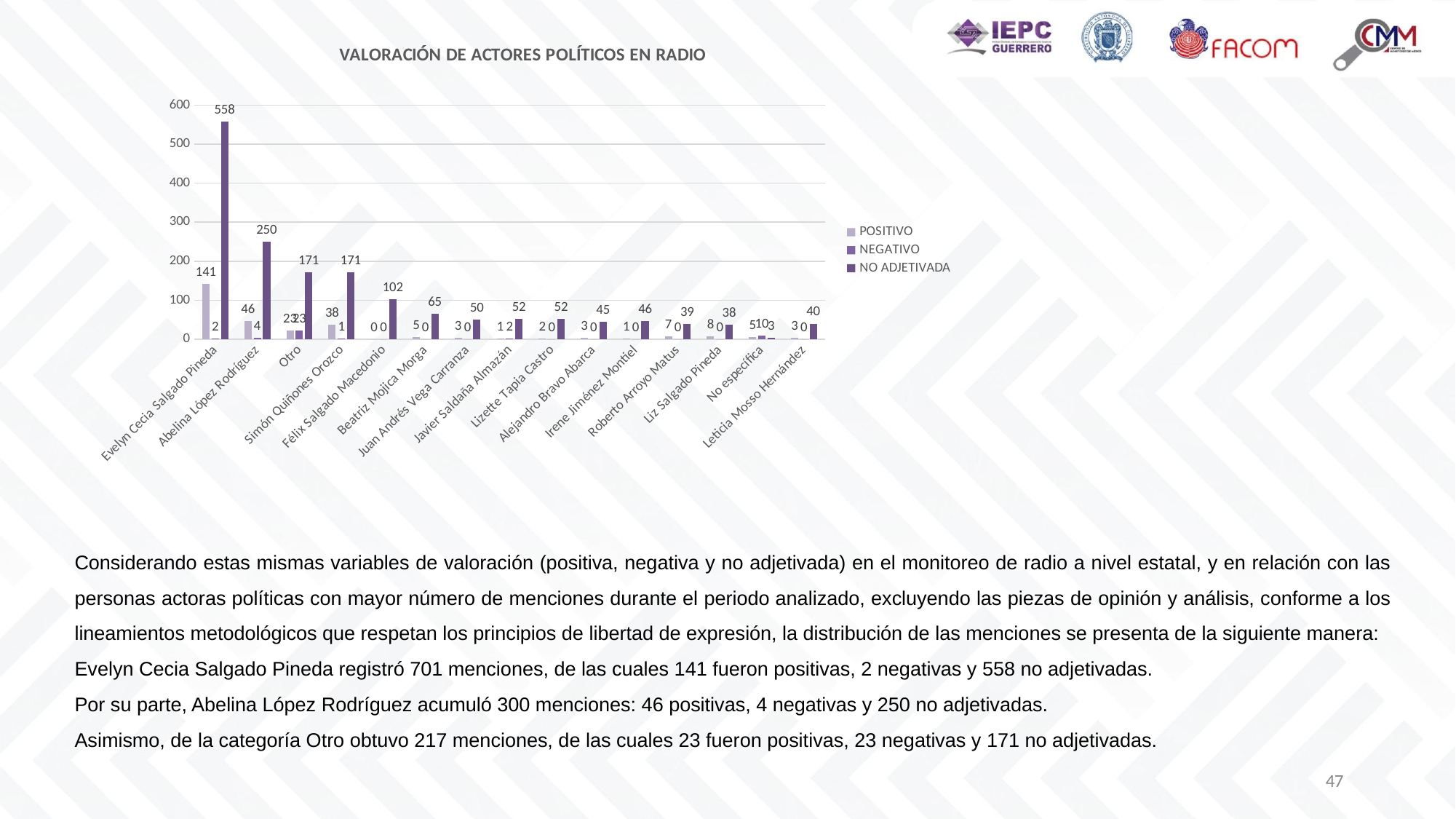

### Chart: VALORACIÓN DE ACTORES POLÍTICOS EN RADIO

| Category | POSITIVO | NEGATIVO | NO ADJETIVADA |
|---|---|---|---|
| Evelyn Cecia Salgado Pineda | 141.0 | 2.0 | 558.0 |
| Abelina López Rodríguez | 46.0 | 4.0 | 250.0 |
| Otro | 23.0 | 23.0 | 171.0 |
| Simón Quiñones Orozco | 38.0 | 1.0 | 171.0 |
| Félix Salgado Macedonio | 0.0 | 0.0 | 102.0 |
| Beatriz Mojica Morga | 5.0 | 0.0 | 65.0 |
| Juan Andrés Vega Carranza | 3.0 | 0.0 | 50.0 |
| Javier Saldaña Almazán | 1.0 | 2.0 | 52.0 |
| Lizette Tapia Castro | 2.0 | 0.0 | 52.0 |
| Alejandro Bravo Abarca | 3.0 | 0.0 | 45.0 |
| Irene Jiménez Montiel | 1.0 | 0.0 | 46.0 |
| Roberto Arroyo Matus | 7.0 | 0.0 | 39.0 |
| Liz Salgado Pineda | 8.0 | 0.0 | 38.0 |
| No específica | 5.0 | 10.0 | 3.0 |
| Leticia Mosso Hernández | 3.0 | 0.0 | 40.0 |
Considerando estas mismas variables de valoración (positiva, negativa y no adjetivada) en el monitoreo de radio a nivel estatal, y en relación con las personas actoras políticas con mayor número de menciones durante el periodo analizado, excluyendo las piezas de opinión y análisis, conforme a los lineamientos metodológicos que respetan los principios de libertad de expresión, la distribución de las menciones se presenta de la siguiente manera:
Evelyn Cecia Salgado Pineda registró 701 menciones, de las cuales 141 fueron positivas, 2 negativas y 558 no adjetivadas.
Por su parte, Abelina López Rodríguez acumuló 300 menciones: 46 positivas, 4 negativas y 250 no adjetivadas.
Asimismo, de la categoría Otro obtuvo 217 menciones, de las cuales 23 fueron positivas, 23 negativas y 171 no adjetivadas.
47